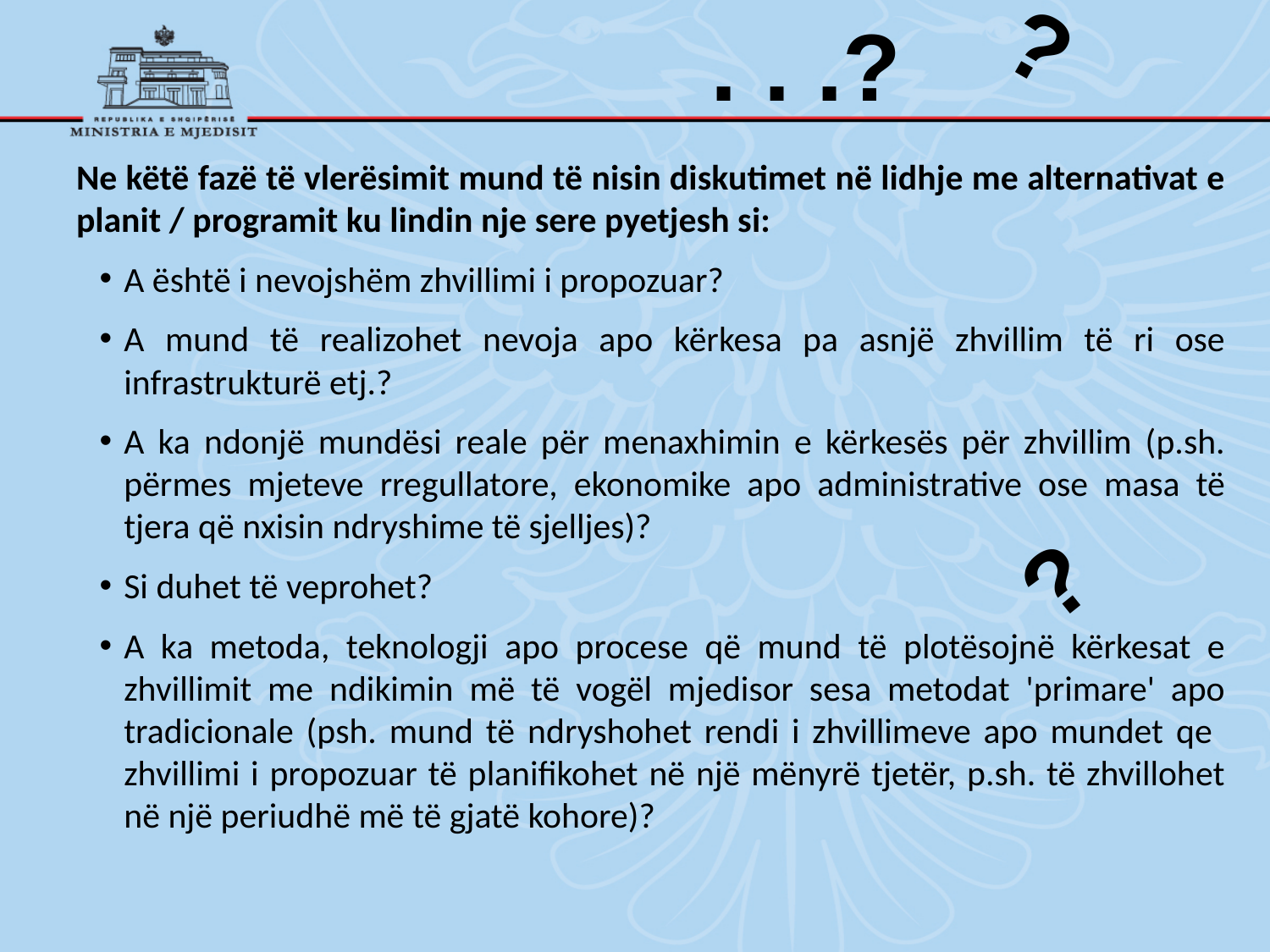

. . .?
?
Ne këtë fazë të vlerësimit mund të nisin diskutimet në lidhje me alternativat e planit / programit ku lindin nje sere pyetjesh si:
A është i nevojshëm zhvillimi i propozuar?
A mund të realizohet nevoja apo kërkesa pa asnjë zhvillim të ri ose infrastrukturë etj.?
A ka ndonjë mundësi reale për menaxhimin e kërkesës për zhvillim (p.sh. përmes mjeteve rregullatore, ekonomike apo administrative ose masa të tjera që nxisin ndryshime të sjelljes)?
Si duhet të veprohet?
A ka metoda, teknologji apo procese që mund të plotësojnë kërkesat e zhvillimit me ndikimin më të vogël mjedisor sesa metodat 'primare' apo tradicionale (psh. mund të ndryshohet rendi i zhvillimeve apo mundet qe  zhvillimi i propozuar të planifikohet në një mënyrë tjetër, p.sh. të zhvillohet në një periudhë më të gjatë kohore)?

?